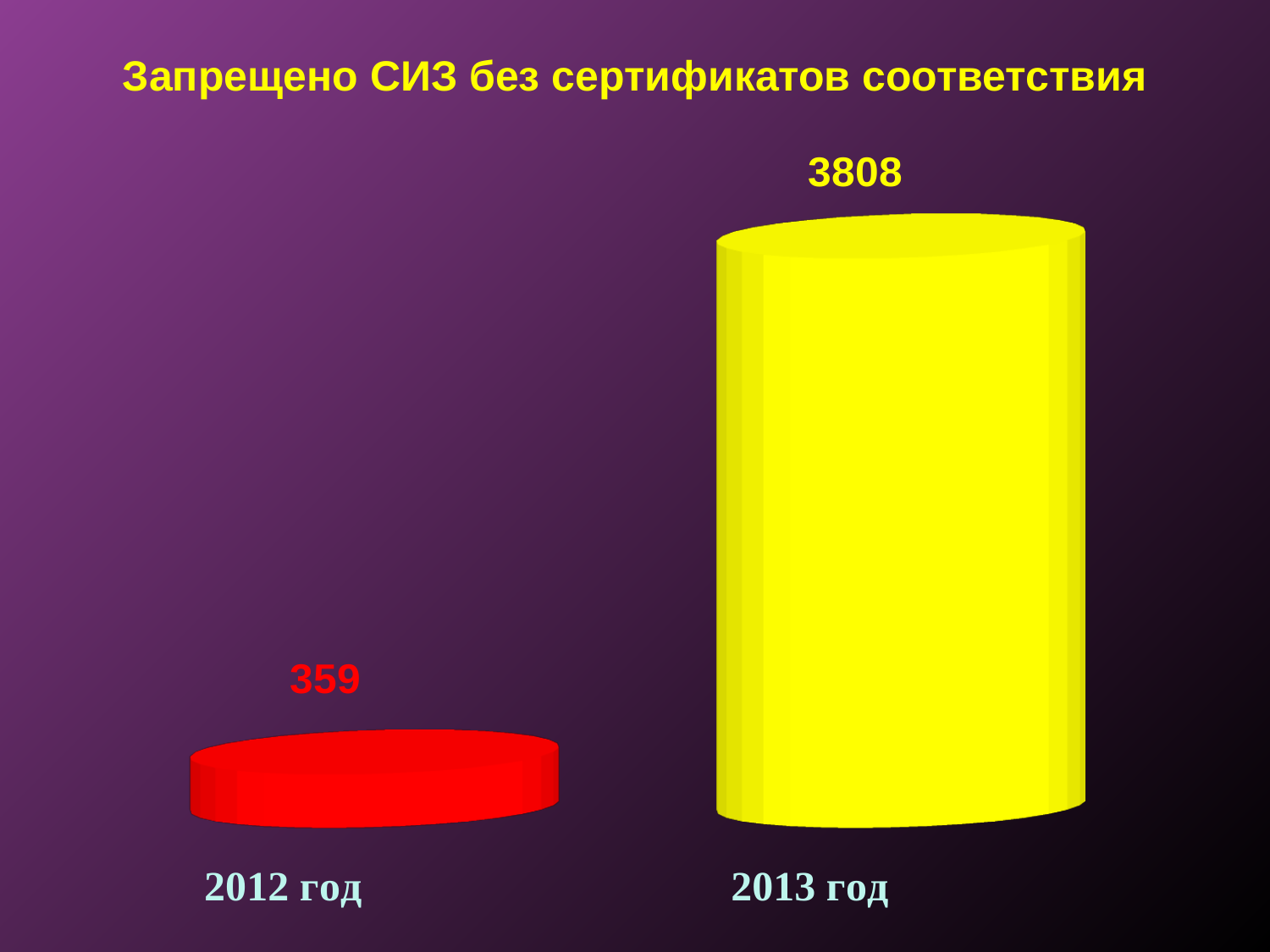

Запрещено СИЗ без сертификатов соответствия

[unsupported chart]